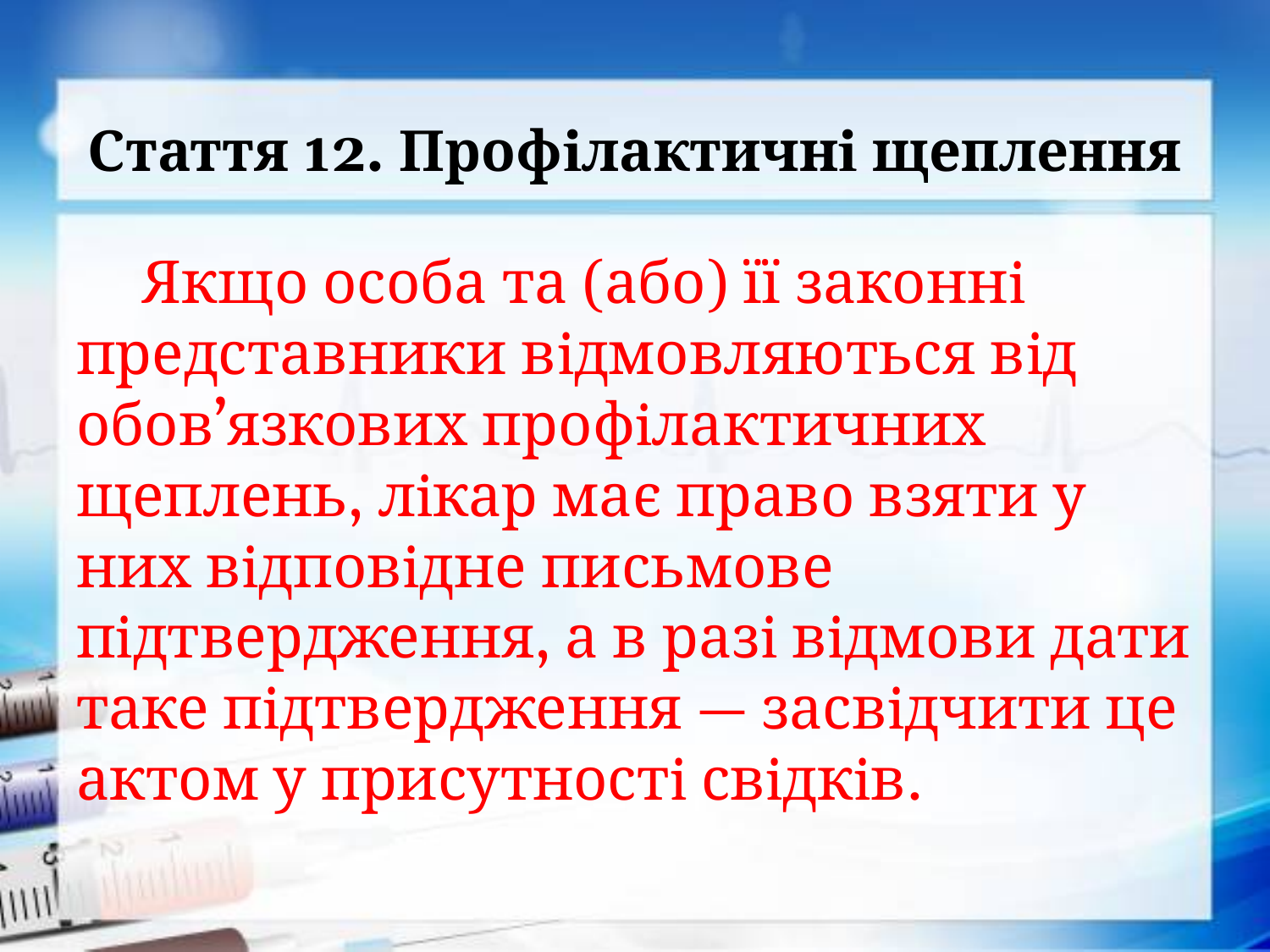

# Стаття 12. Профiлактичнi щеплення
Якщо особа та (або) її законнi представники вiдмовляються вiд обов’язкових профiлактичних щеплень, лiкар має право взяти у них вiдповiдне письмове пiдтвердження, а в разi вiдмови дати таке пiдтвердження — засвiдчити це актом у присутностi свiдкiв.